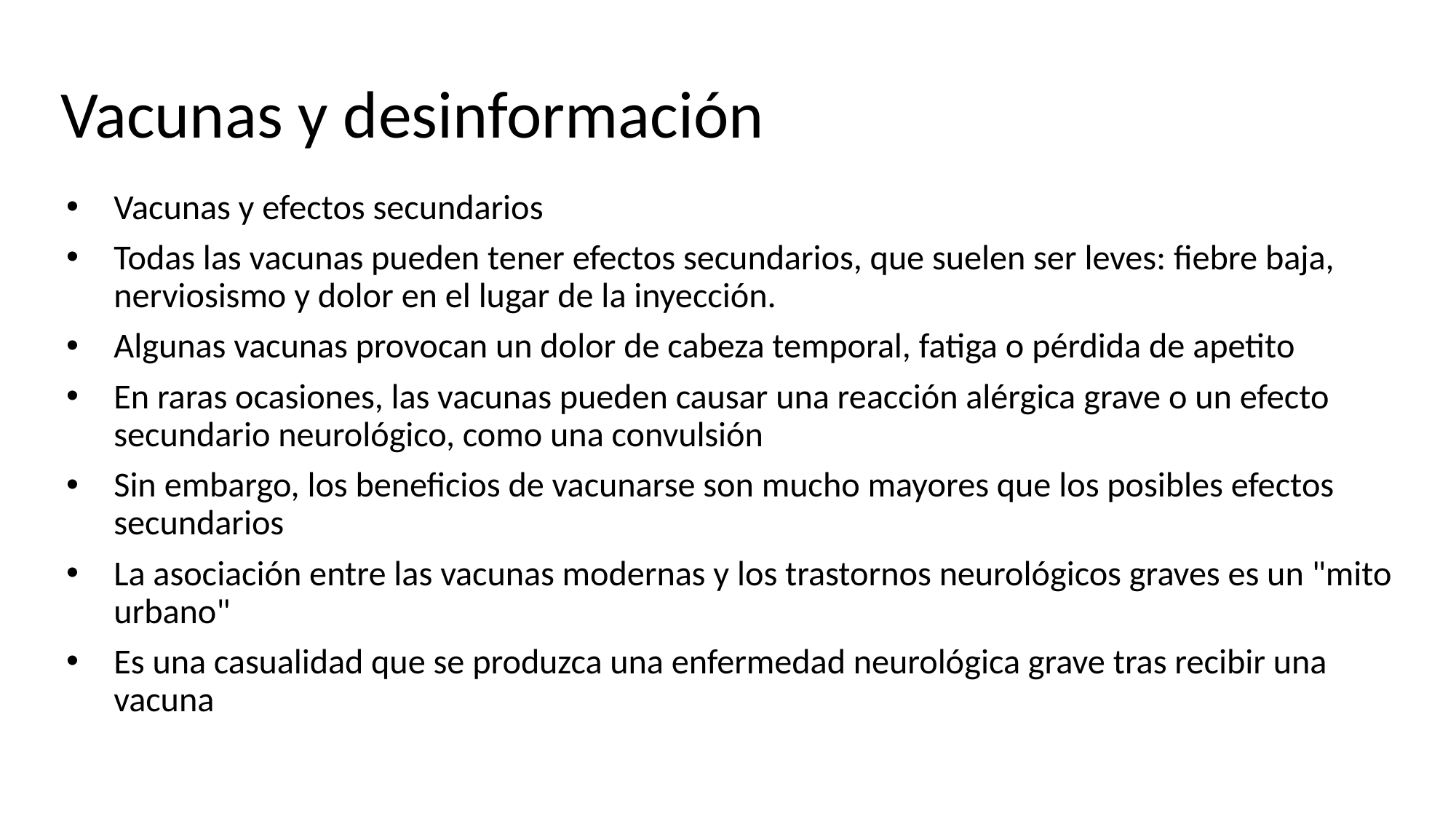

# Vacunas y desinformación
Vacunas y efectos secundarios
Todas las vacunas pueden tener efectos secundarios, que suelen ser leves: fiebre baja, nerviosismo y dolor en el lugar de la inyección.
Algunas vacunas provocan un dolor de cabeza temporal, fatiga o pérdida de apetito
En raras ocasiones, las vacunas pueden causar una reacción alérgica grave o un efecto secundario neurológico, como una convulsión
Sin embargo, los beneficios de vacunarse son mucho mayores que los posibles efectos secundarios
La asociación entre las vacunas modernas y los trastornos neurológicos graves es un "mito urbano"
Es una casualidad que se produzca una enfermedad neurológica grave tras recibir una vacuna